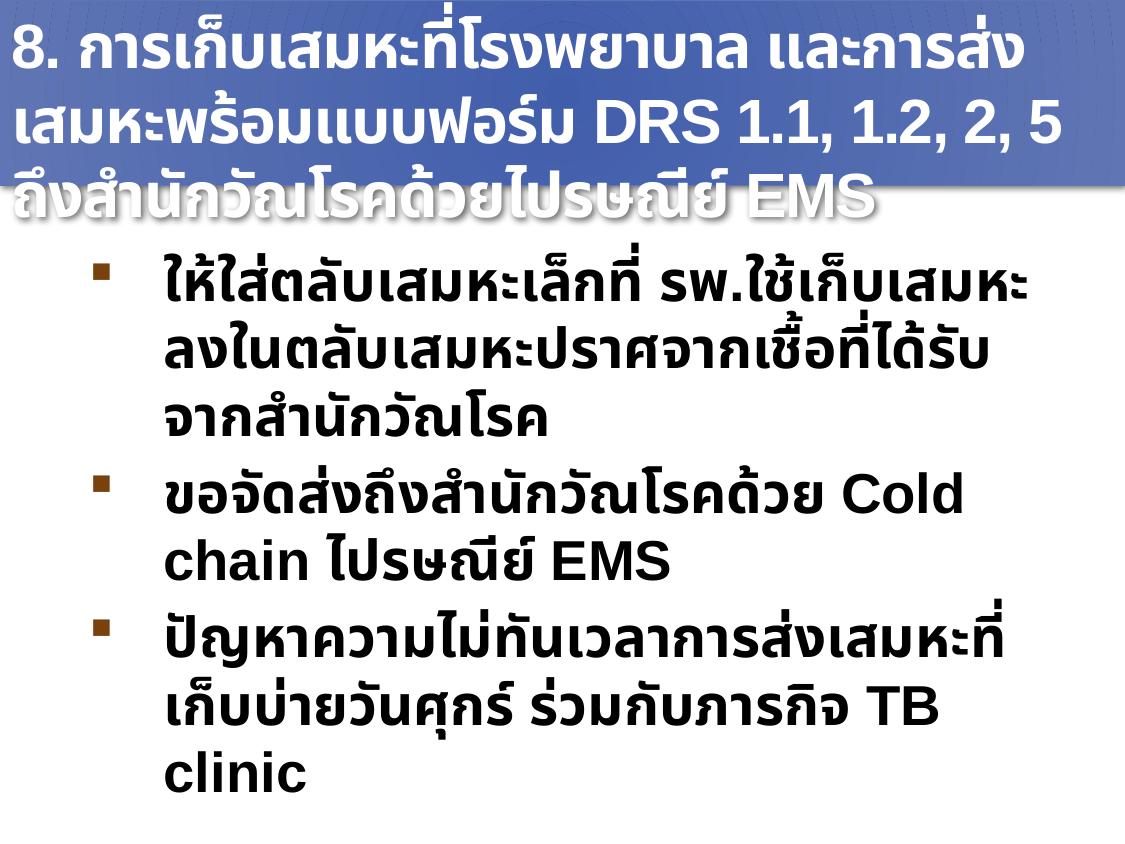

8. การเก็บเสมหะที่โรงพยาบาล และการส่งเสมหะพร้อมแบบฟอร์ม DRS 1.1, 1.2, 2, 5 ถึงสำนักวัณโรคด้วยไปรษณีย์ EMS
ให้ใส่ตลับเสมหะเล็กที่ รพ.ใช้เก็บเสมหะ ลงในตลับเสมหะปราศจากเชื้อที่ได้รับจากสำนักวัณโรค
ขอจัดส่งถึงสำนักวัณโรคด้วย Cold chain ไปรษณีย์ EMS
ปัญหาความไม่ทันเวลาการส่งเสมหะที่เก็บบ่ายวันศุกร์ ร่วมกับภารกิจ TB clinic